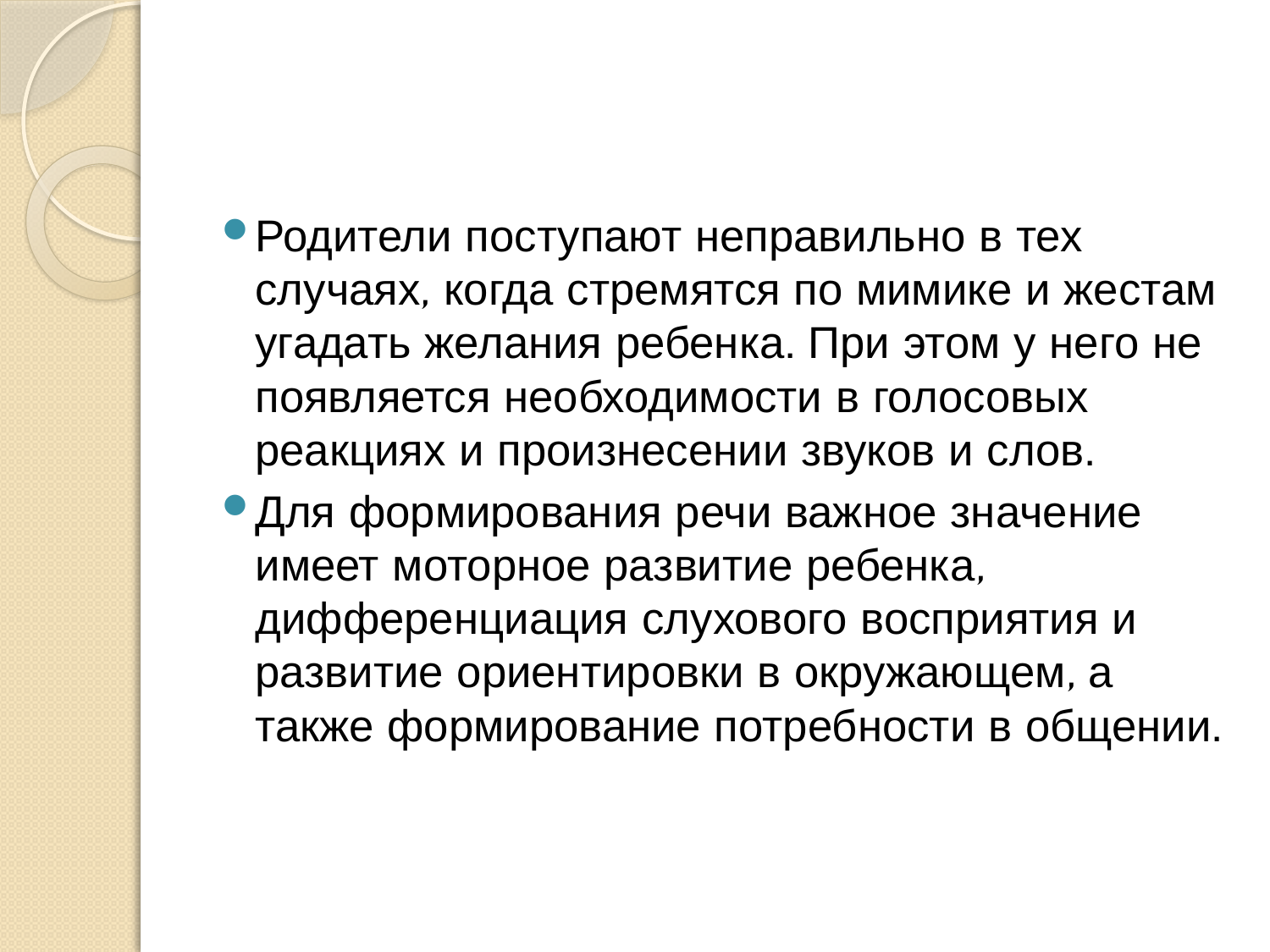

Родители поступают неправильно в тех случаях, когда стремятся по мимике и жестам угадать желания ребенка. При этом у него не появляется необходимости в голосовых реакциях и произнесении звуков и слов.
Для формирования речи важное значение имеет моторное развитие ребенка, дифференциация слухового восприятия и развитие ориентировки в окружающем, а также формирование потребности в общении.

#